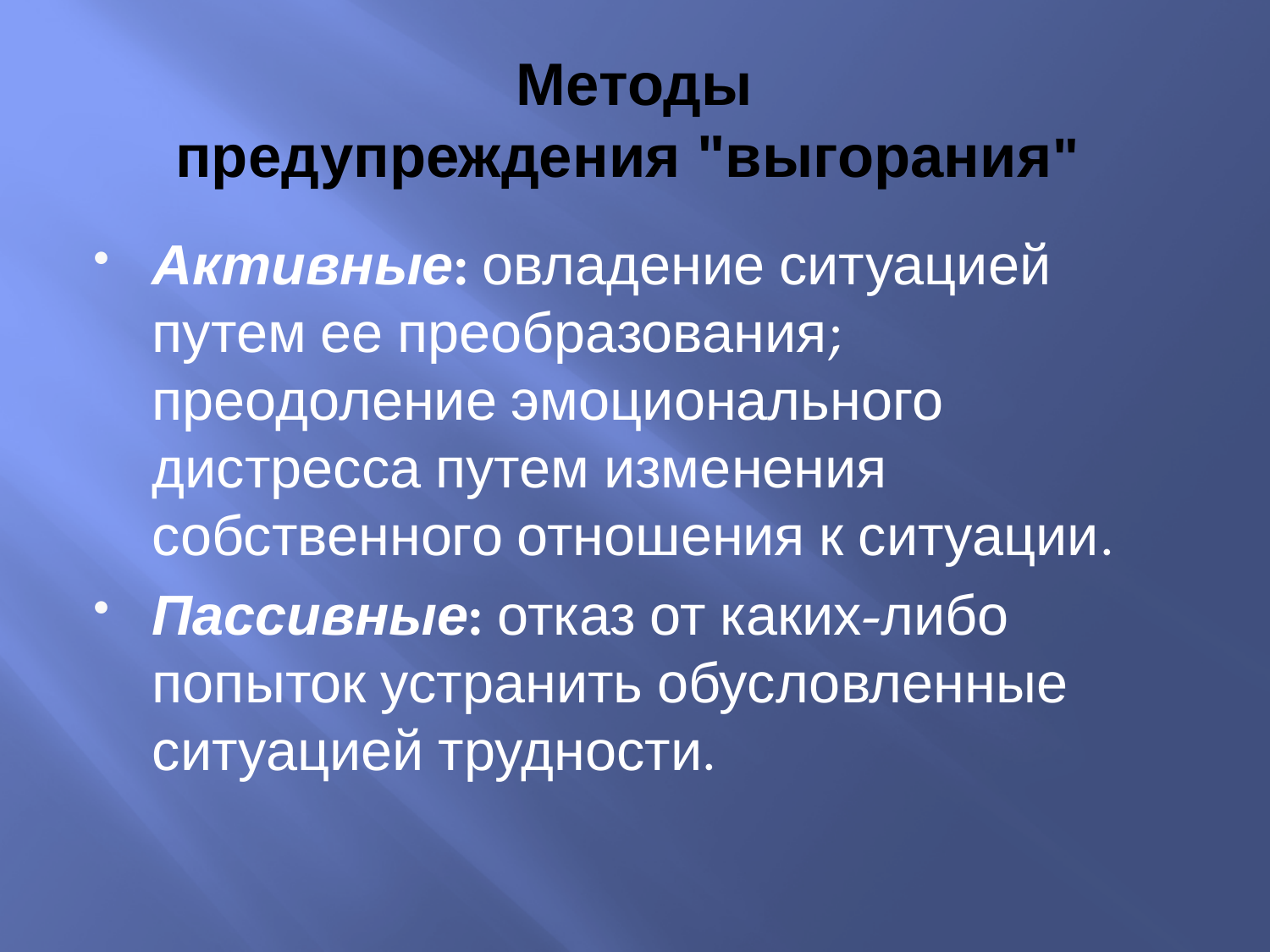

# Методы предупреждения "выгорания"
Активные: овладение ситуацией путем ее преобразования; преодоление эмоционального дистресса путем изменения собственного отношения к ситуации.
Пассивные: отказ от каких-либо попыток устранить обусловленные ситуацией трудности.